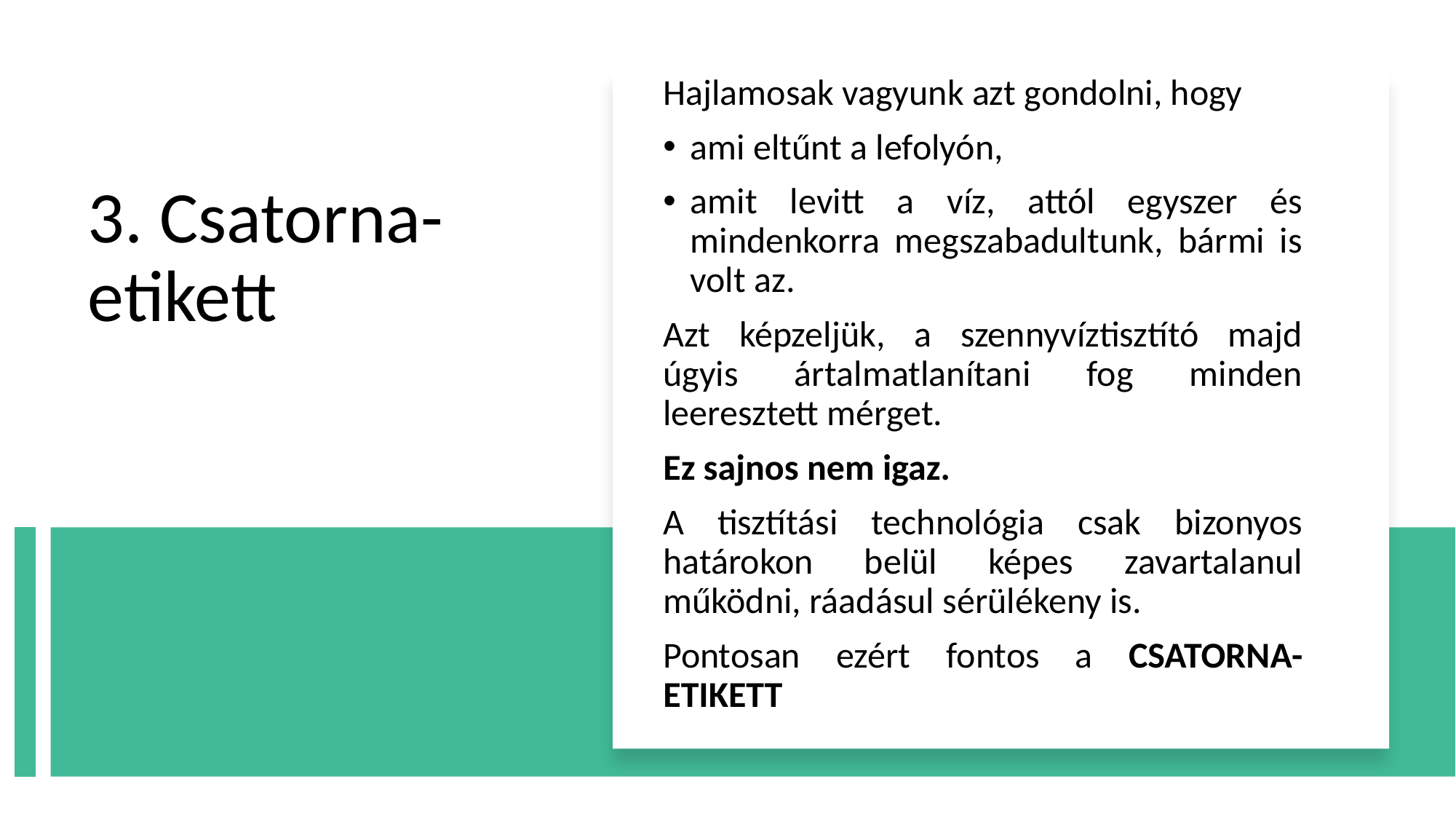

Hajlamosak vagyunk azt gondolni, hogy
ami eltűnt a lefolyón,
amit levitt a víz, attól egyszer és mindenkorra megszabadultunk, bármi is volt az.
Azt képzeljük, a szennyvíztisztító majd úgyis ártalmatlanítani fog minden leeresztett mérget.
Ez sajnos nem igaz.
A tisztítási technológia csak bizonyos határokon belül képes zavartalanul működni, ráadásul sérülékeny is.
Pontosan ezért fontos a CSATORNA-ETIKETT

# 3. Csatorna-etikett